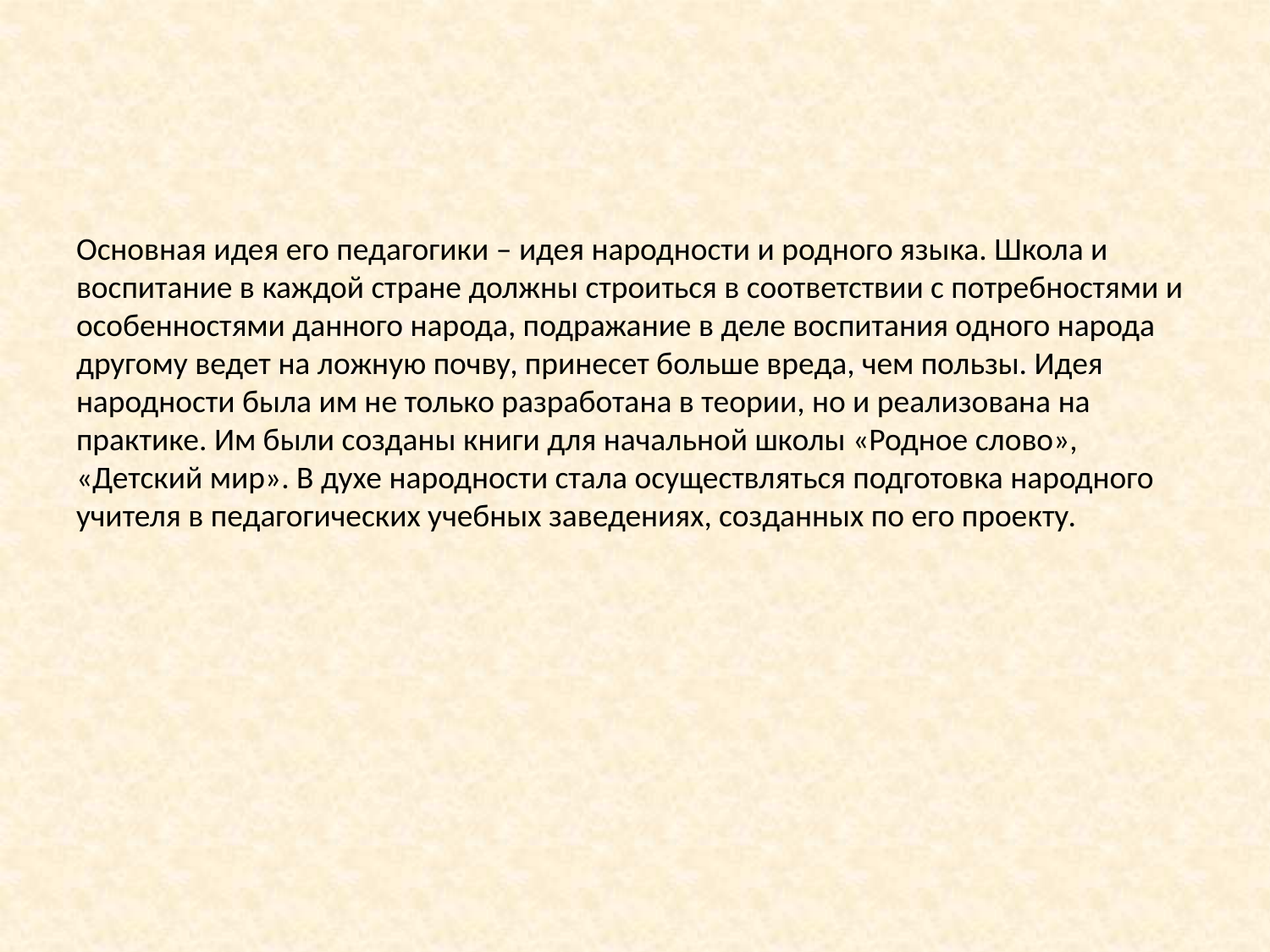

#
Основная идея его педагогики – идея народности и родного языка. Школа и воспитание в каждой стране должны строиться в соответствии с потребностями и особенностями данного народа, подражание в деле воспитания одного народа другому ведет на ложную почву, принесет больше вреда, чем пользы. Идея народности была им не только разработана в теории, но и реализована на практике. Им были созданы книги для начальной школы «Родное слово», «Детский мир». В духе народности стала осуществляться подготовка народного учителя в педагогических учебных заведениях, созданных по его проекту.